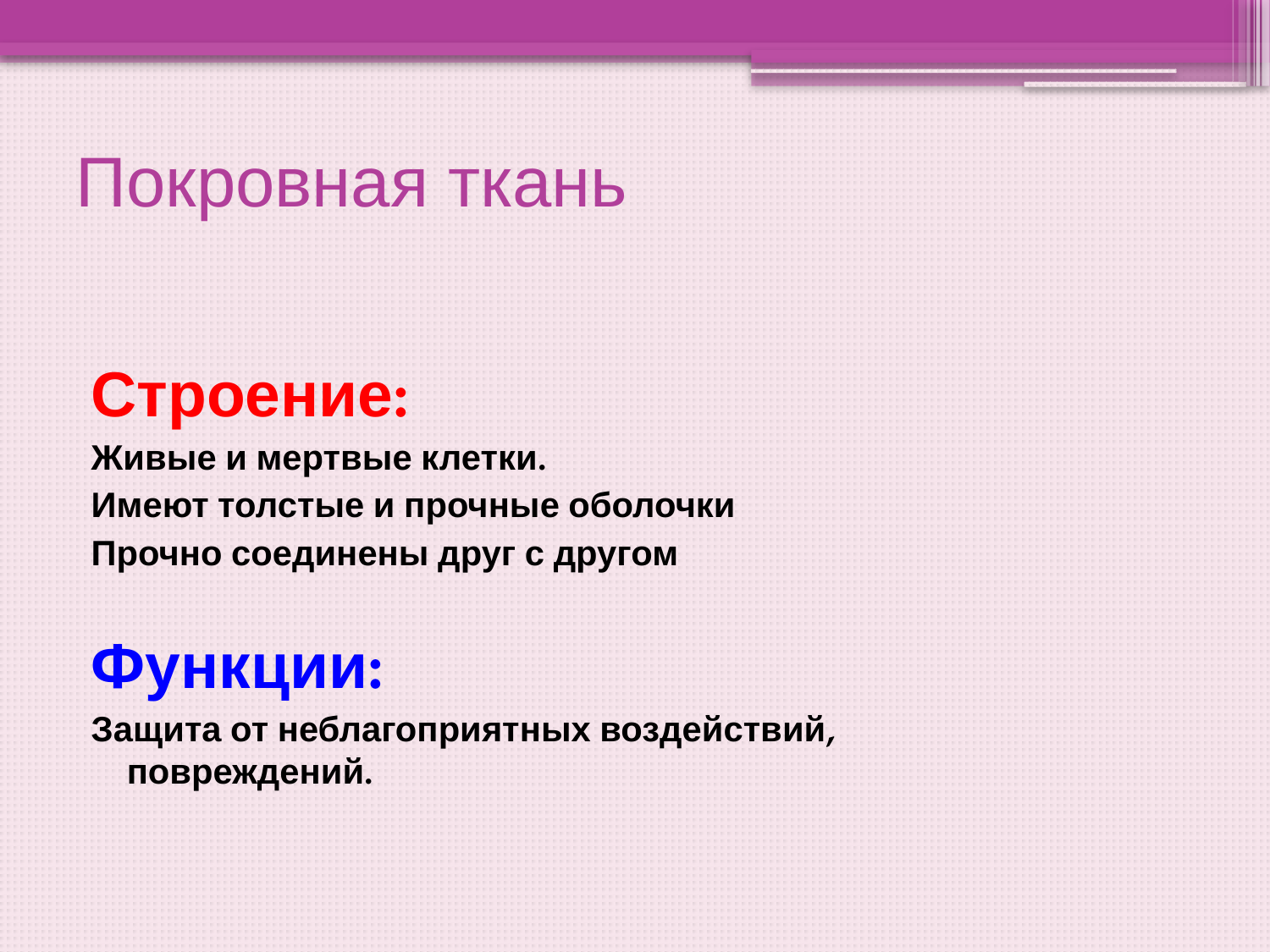

# Покровная ткань
Строение:
Живые и мертвые клетки.
Имеют толстые и прочные оболочки
Прочно соединены друг с другом

Функции:
Защита от неблагоприятных воздействий, повреждений.